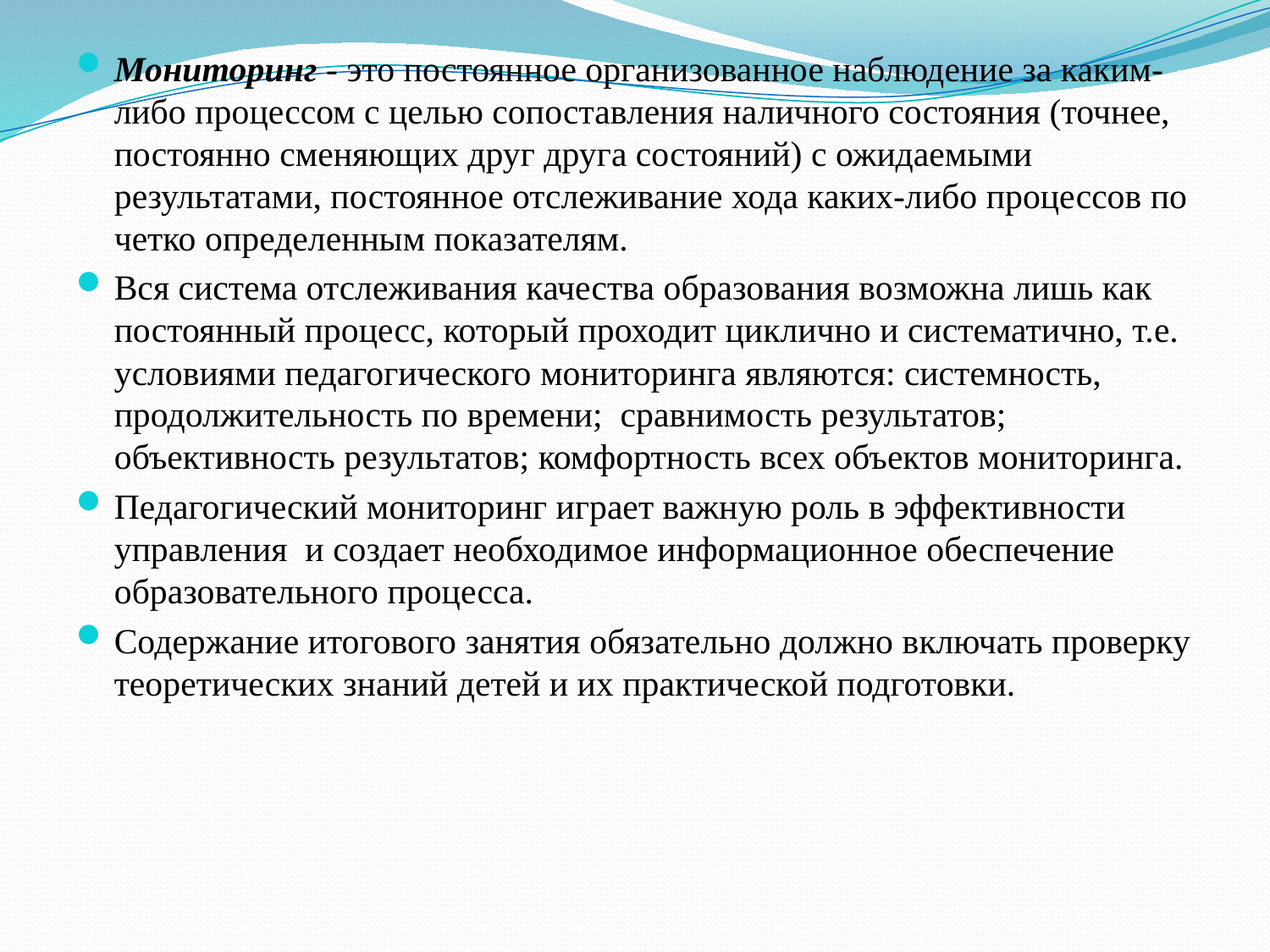

Мониторинг - это постоянное организованное наблюдение за каким-либо процессом с целью сопоставления наличного состояния (точнее, постоянно сменяющих друг друга состояний) с ожидаемыми результатами, постоянное отслеживание хода каких-либо процессов по четко определенным показателям.
Вся система отслеживания качества образования возможна лишь как постоянный процесс, который проходит циклично и систематично, т.е. условиями педагогического мониторинга являются: системность, продолжительность по времени;  сравнимость результатов; объективность результатов; комфортность всех объектов мониторинга.
Педагогический мониторинг играет важную роль в эффективности управления  и создает необходимое информационное обеспечение образовательного процесса.
Содержание итогового занятия обязательно должно включать проверку теоретических знаний детей и их практической подготовки.